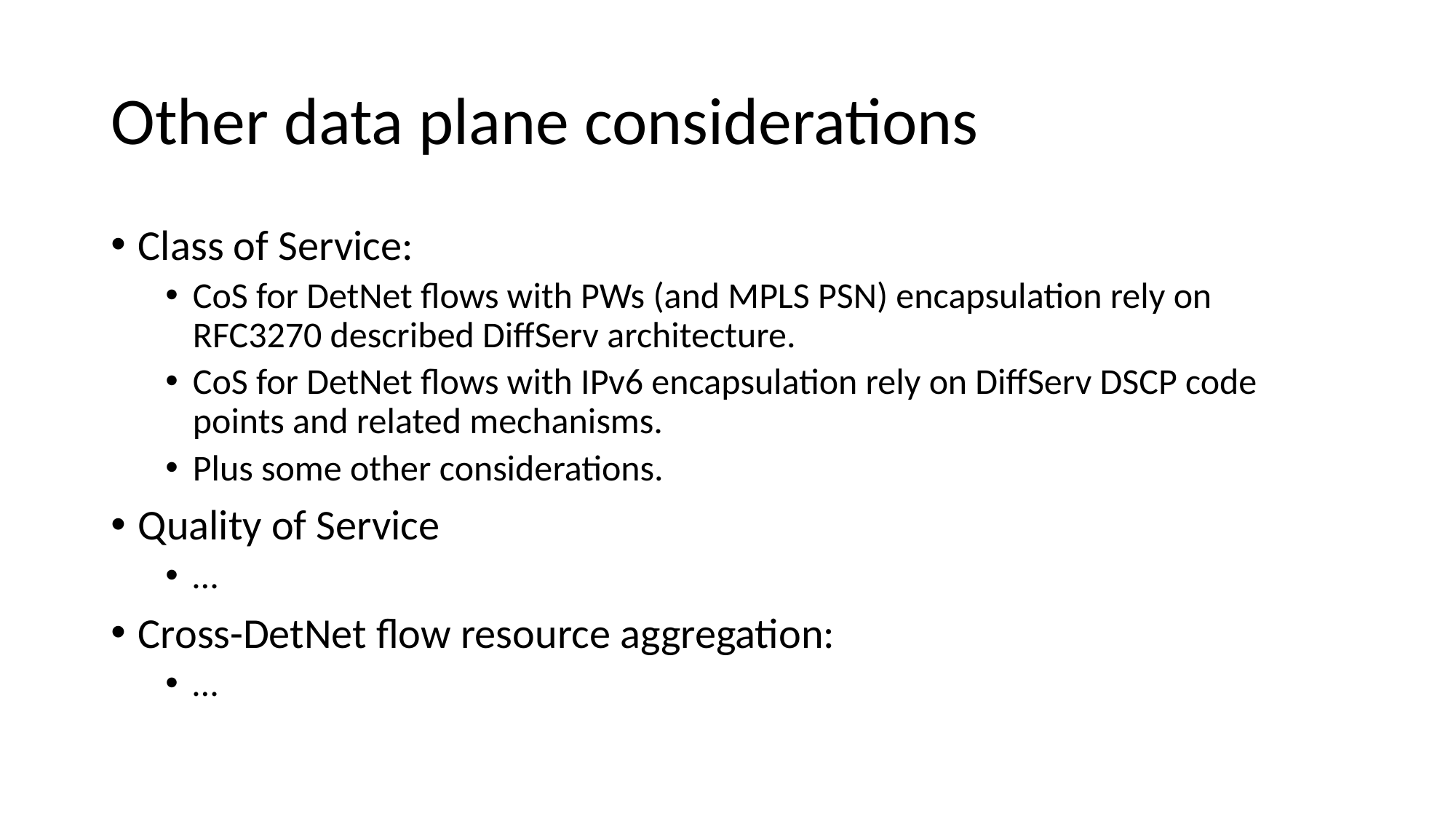

# Other data plane considerations
Class of Service:
CoS for DetNet flows with PWs (and MPLS PSN) encapsulation rely on RFC3270 described DiffServ architecture.
CoS for DetNet flows with IPv6 encapsulation rely on DiffServ DSCP code points and related mechanisms.
Plus some other considerations.
Quality of Service
…
Cross-DetNet flow resource aggregation:
…